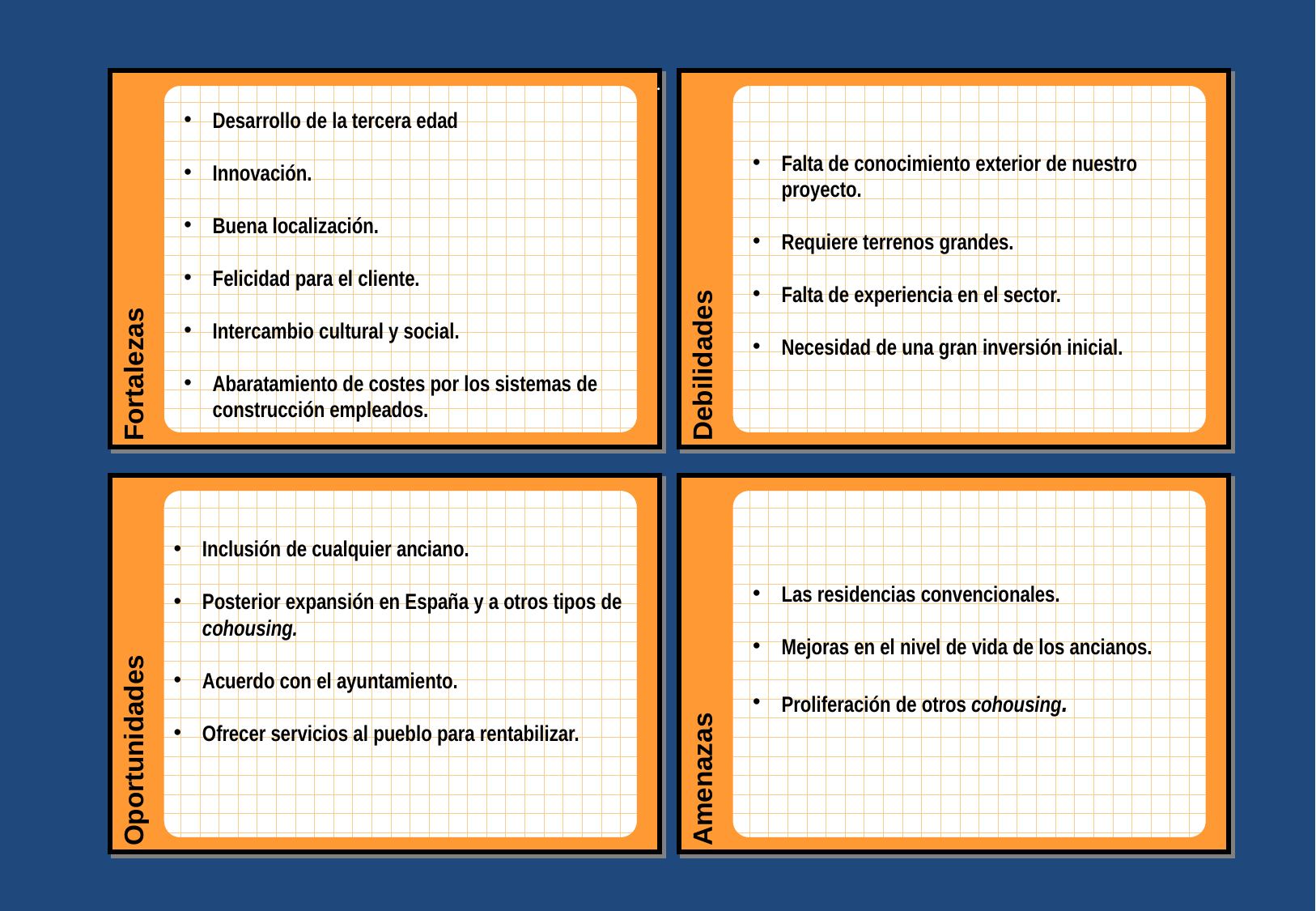

# .
Fortalezas
Debilidades

Desarrollo de la tercera edad

Innovación.

Buena localización.

Felicidad para el cliente.

Intercambio cultural y social.

Abaratamiento de costes por los sistemas de construcción empleados.
Falta de conocimiento exterior de nuestro proyecto.

Requiere terrenos grandes.

Falta de experiencia en el sector.

Necesidad de una gran inversión inicial.
Oportunidades
Amenazas

Inclusión de cualquier anciano.

Posterior expansión en España y a otros tipos de cohousing.

Acuerdo con el ayuntamiento.

Ofrecer servicios al pueblo para rentabilizar.

Las residencias convencionales.

Mejoras en el nivel de vida de los ancianos.

Proliferación de otros cohousing.